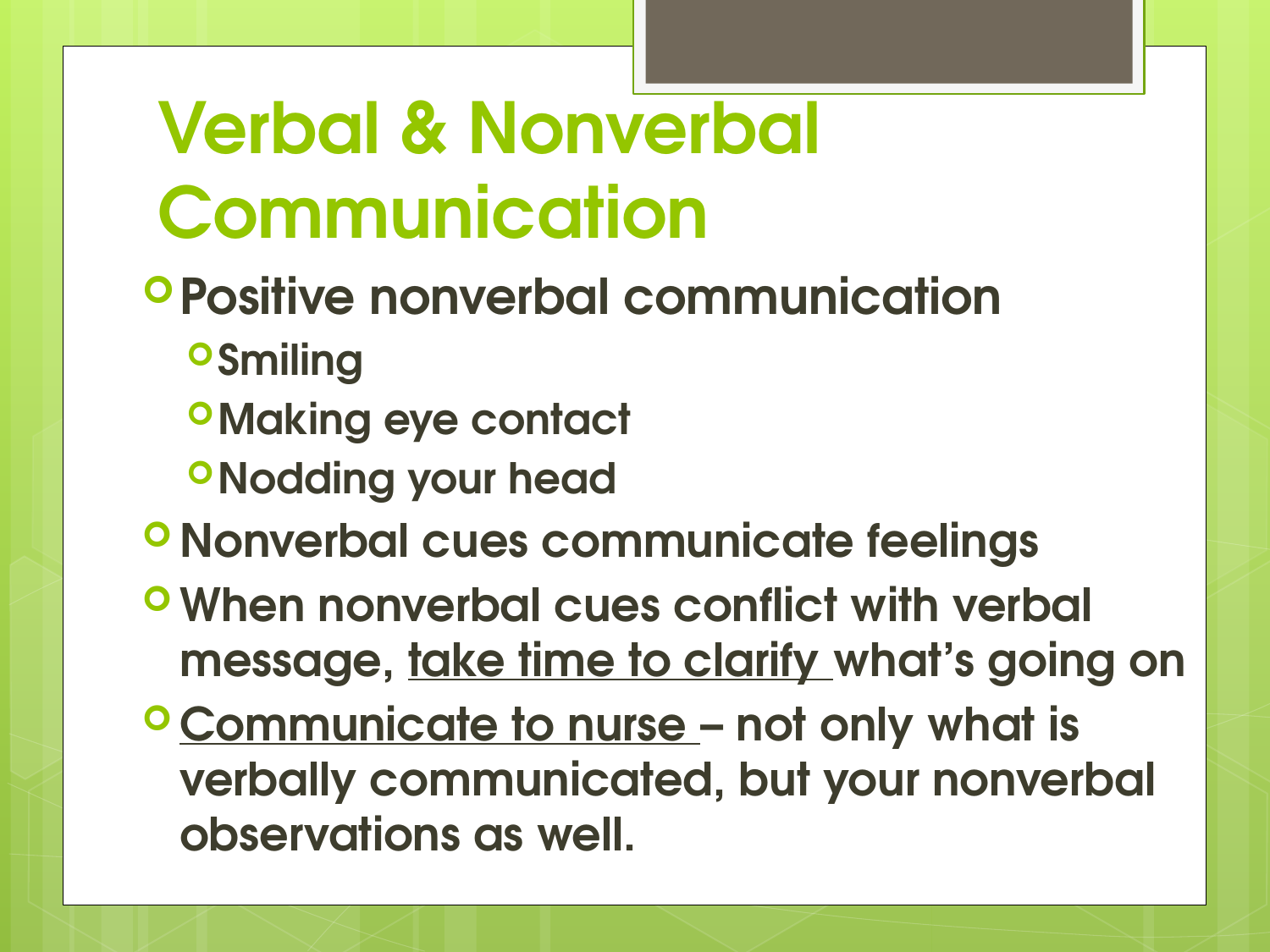

# Verbal & Nonverbal Communication
Positive nonverbal communication
Smiling
Making eye contact
Nodding your head
Nonverbal cues communicate feelings
When nonverbal cues conflict with verbal message, take time to clarify what’s going on
Communicate to nurse – not only what is verbally communicated, but your nonverbal observations as well.